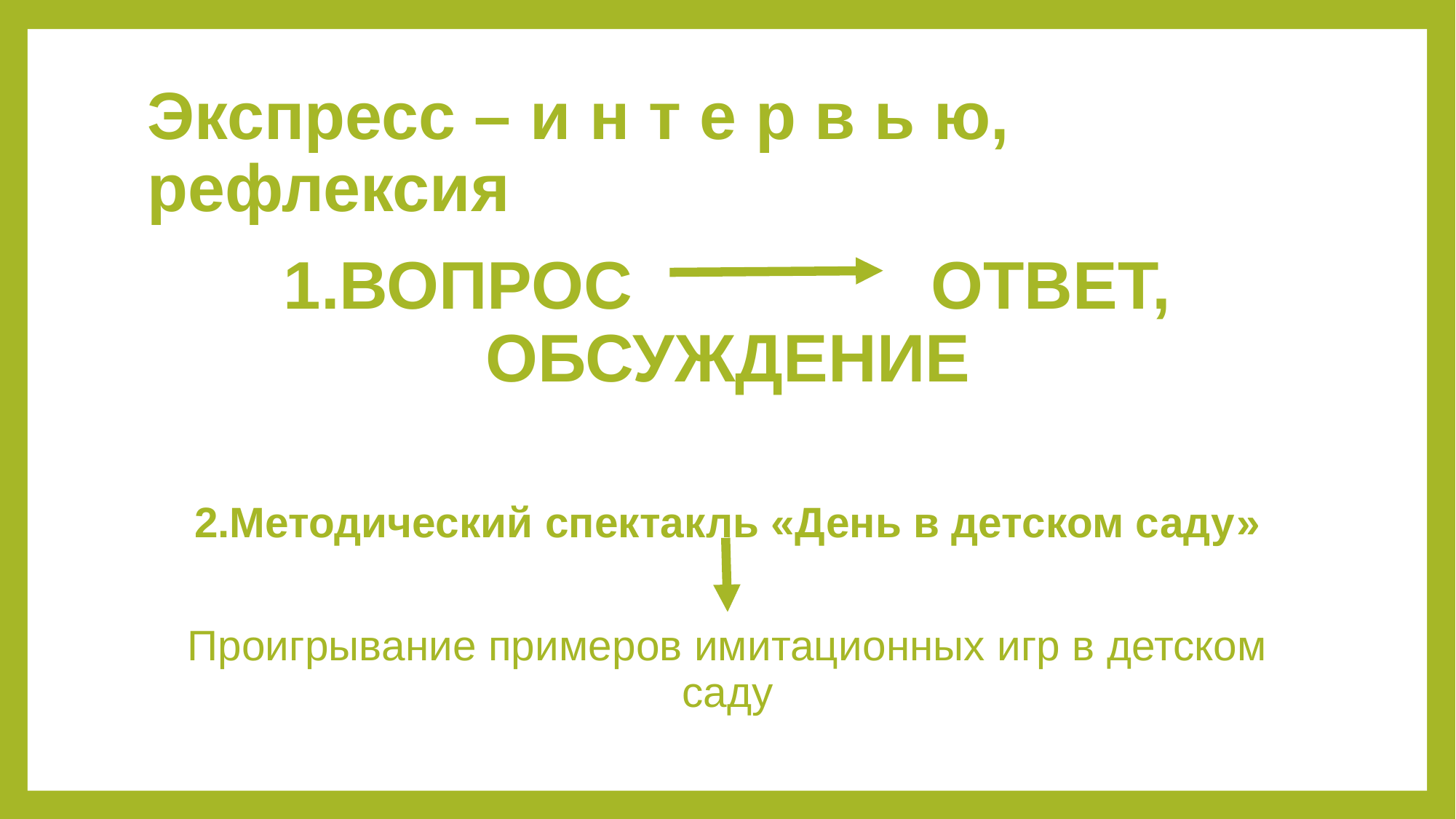

# Экспресс – и н т е р в ь ю, рефлексия
1.ВОПРОС                ОТВЕТ, ОБСУЖДЕНИЕ

2.Методический спектакль «День в детском саду»

Проигрывание примеров имитационных игр в детском саду